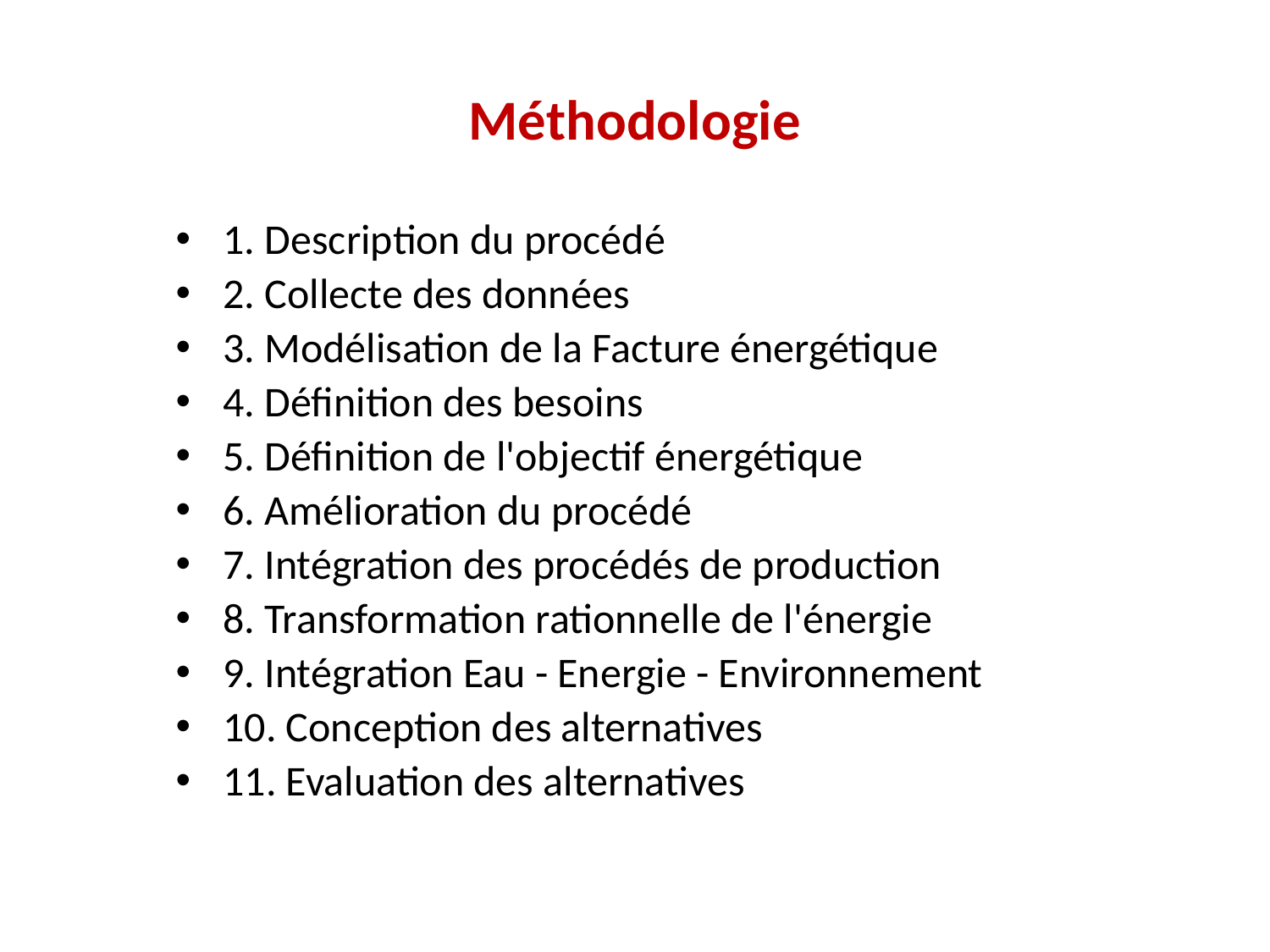

# Méthodologie
1. Description du procédé
2. Collecte des données
3. Modélisation de la Facture énergétique
4. Définition des besoins
5. Définition de l'objectif énergétique
6. Amélioration du procédé
7. Intégration des procédés de production
8. Transformation rationnelle de l'énergie
9. Intégration Eau - Energie - Environnement
10. Conception des alternatives
11. Evaluation des alternatives